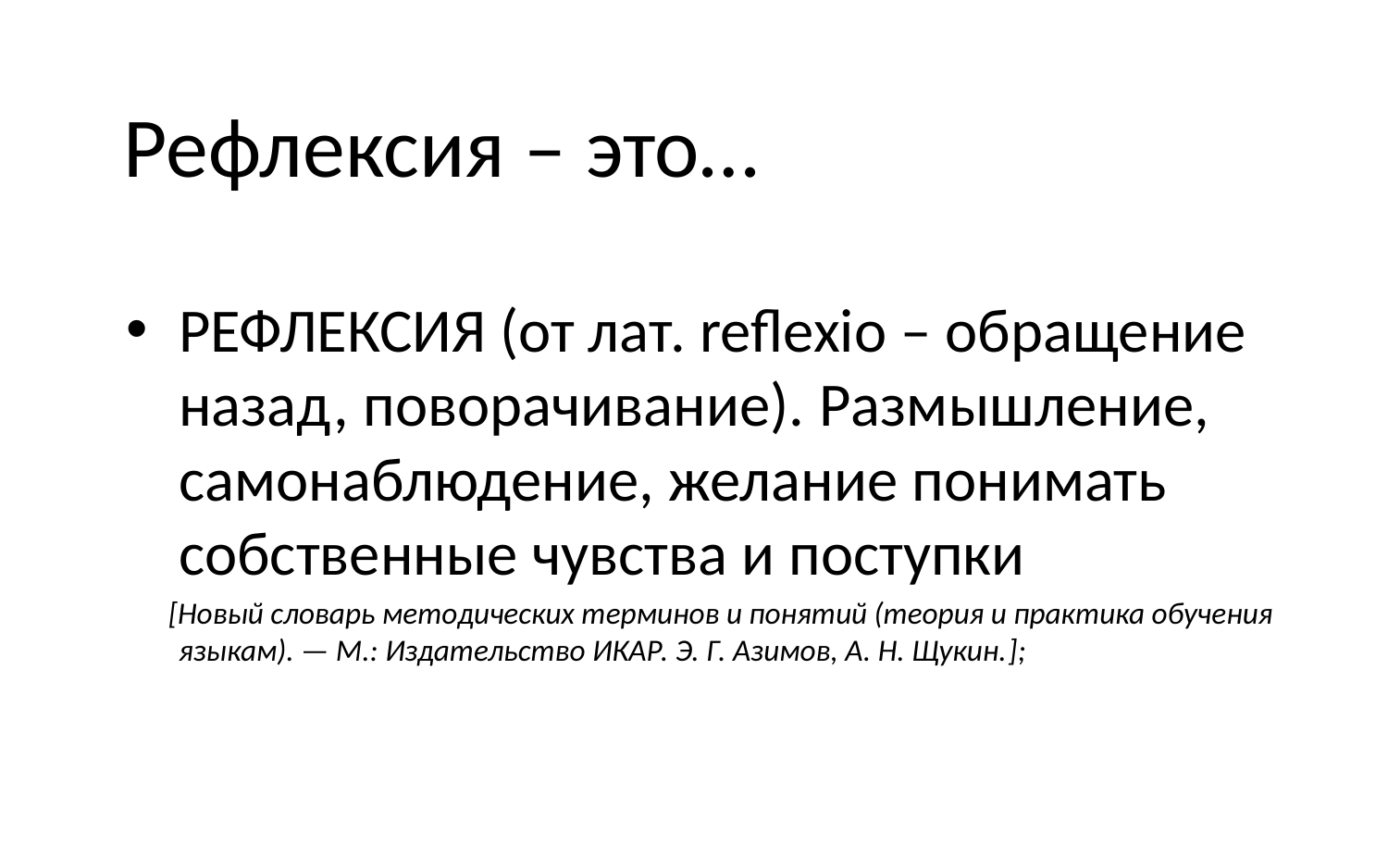

Рефлексия – это…
РЕФЛЕКСИЯ (от лат. reflexio – обращение назад, поворачивание). Размышление, самонаблюдение, желание понимать собственные чувства и поступки
      [Новый словарь методических терминов и понятий (теория и практика обучения языкам). — М.: Издательство ИКАР. Э. Г. Азимов, А. Н. Щукин.];